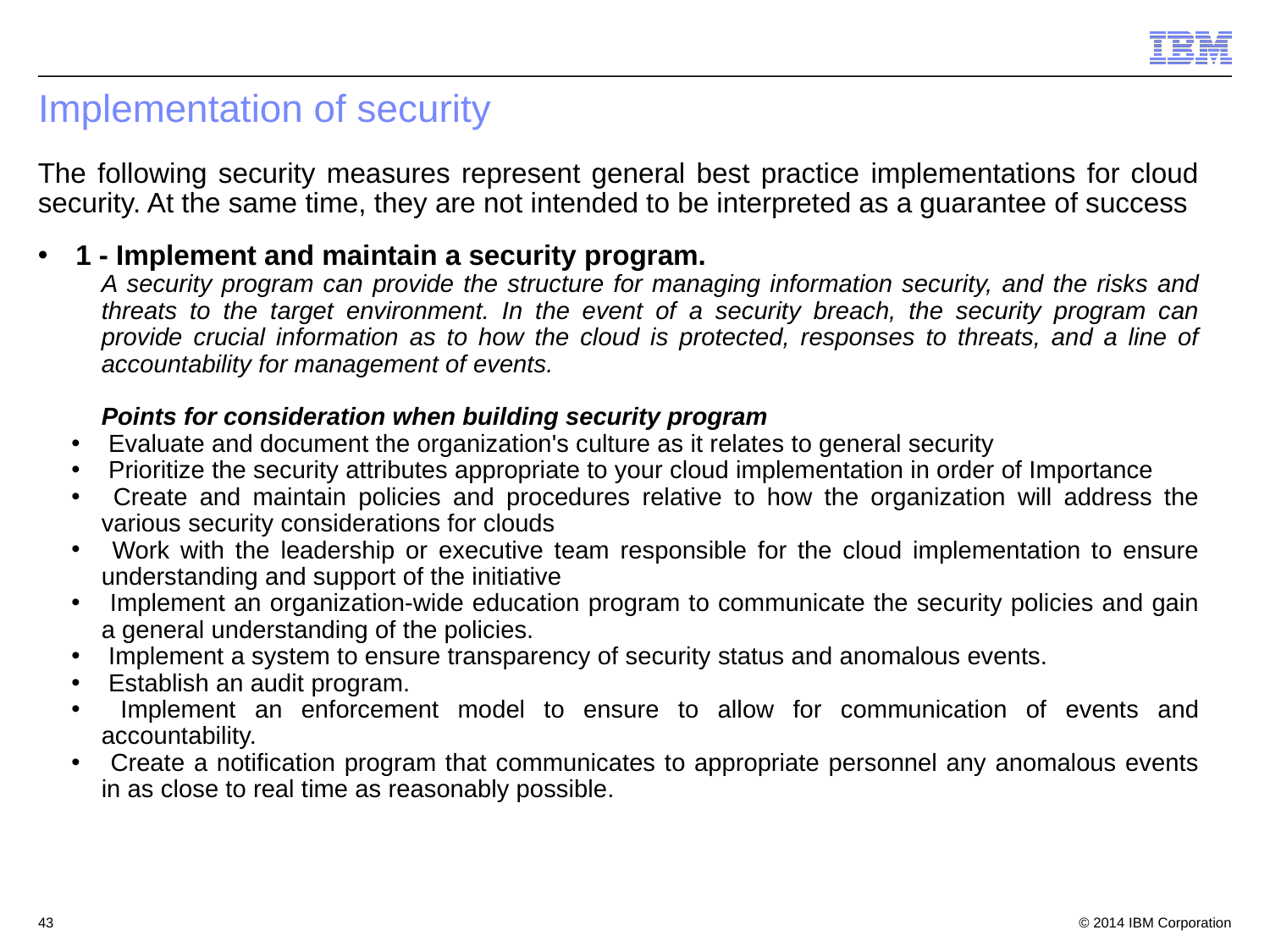

# Implementation of security
The following security measures represent general best practice implementations for cloud security. At the same time, they are not intended to be interpreted as a guarantee of success
 1 - Implement and maintain a security program.
A security program can provide the structure for managing information security, and the risks and threats to the target environment. In the event of a security breach, the security program can provide crucial information as to how the cloud is protected, responses to threats, and a line of accountability for management of events.

Points for consideration when building security program
 Evaluate and document the organization's culture as it relates to general security
 Prioritize the security attributes appropriate to your cloud implementation in order of Importance
 Create and maintain policies and procedures relative to how the organization will address the various security considerations for clouds
 Work with the leadership or executive team responsible for the cloud implementation to ensure understanding and support of the initiative
 Implement an organization-wide education program to communicate the security policies and gain a general understanding of the policies.
 Implement a system to ensure transparency of security status and anomalous events.
 Establish an audit program.
 Implement an enforcement model to ensure to allow for communication of events and accountability.
 Create a notification program that communicates to appropriate personnel any anomalous events in as close to real time as reasonably possible.
43